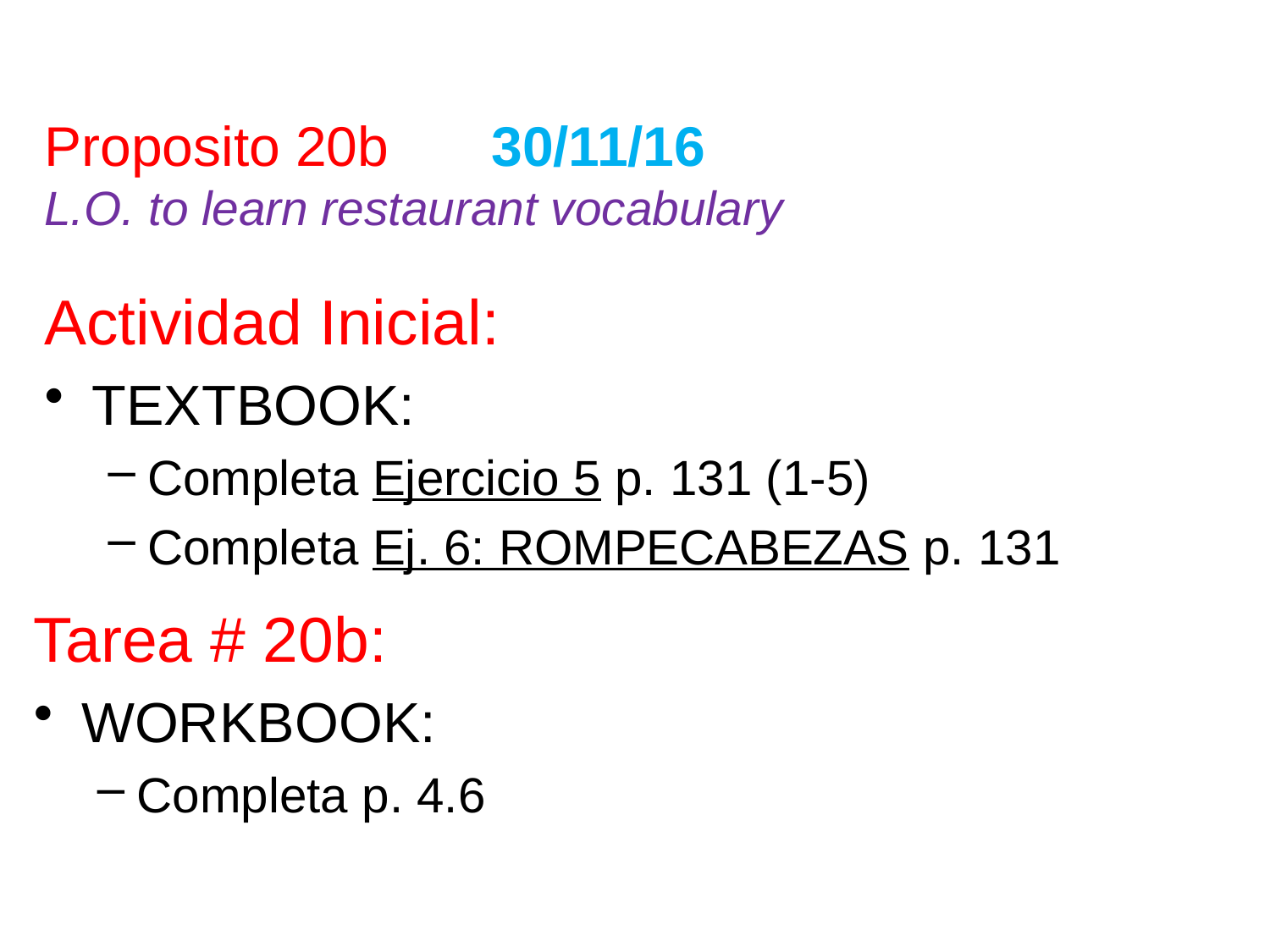

# Proposito 20b					30/11/16 L.O. to learn restaurant vocabulary
Actividad Inicial:
TEXTBOOK:
Completa Ejercicio 5 p. 131 (1-5)
Completa Ej. 6: ROMPECABEZAS p. 131
Tarea # 20b:
WORKBOOK:
Completa p. 4.6